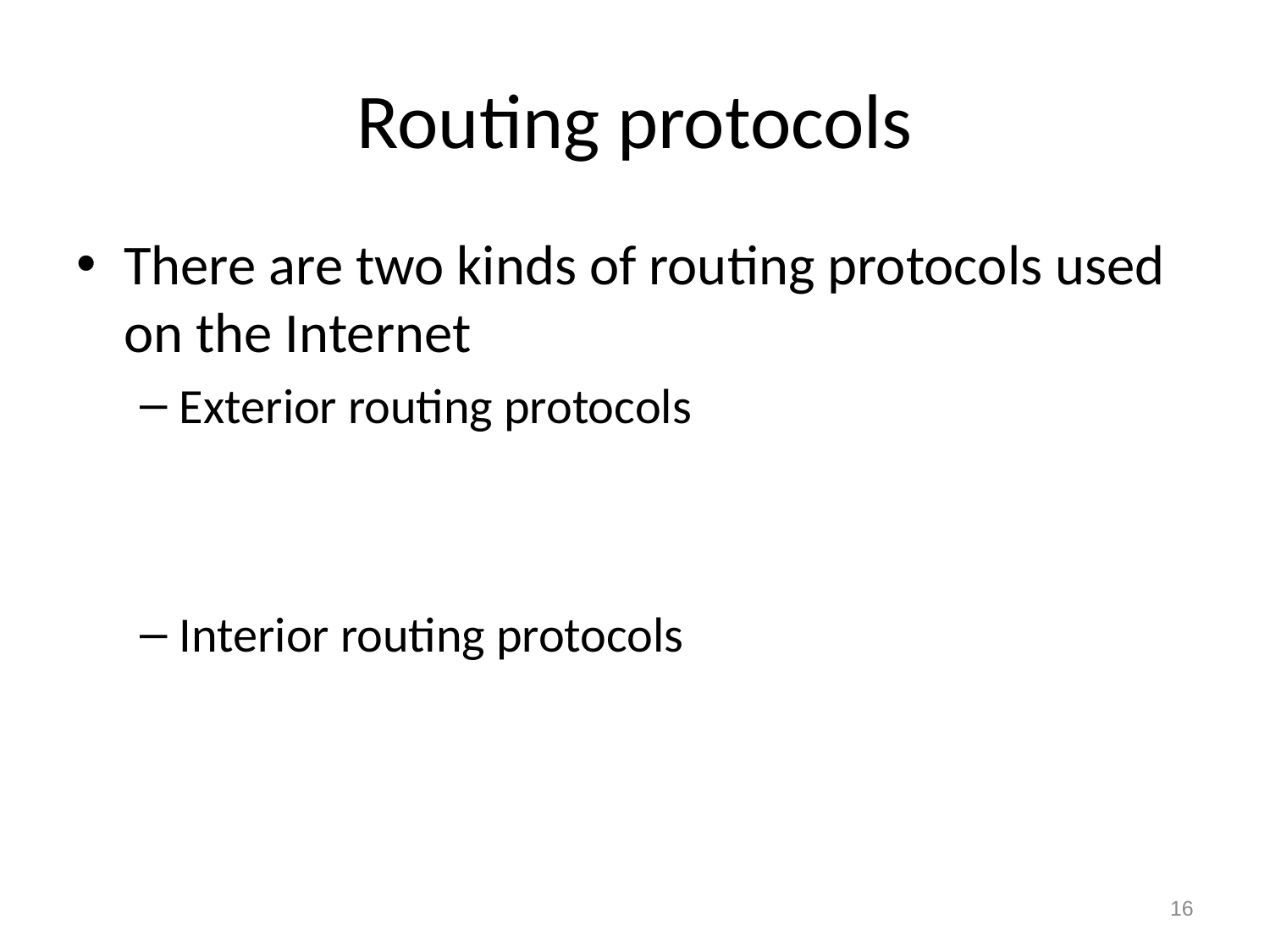

# Routing protocols
There are two kinds of routing protocols used on the Internet
Exterior routing protocols

Interior routing protocols

16